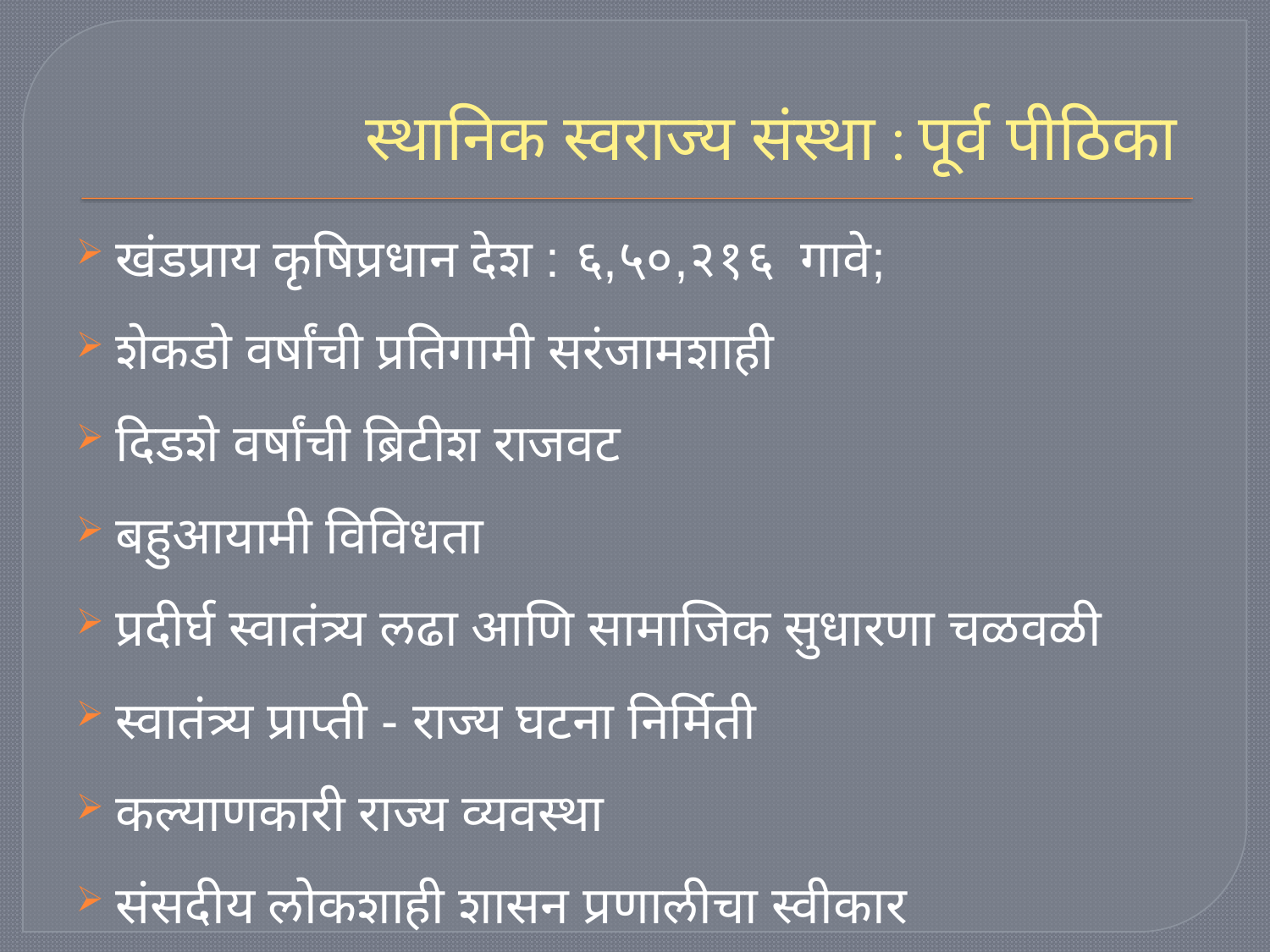

# स्थानिक स्वराज्य संस्था : पूर्व पीठिका

खंडप्राय कृषिप्रधान देश : ६,५०,२१६  गावे;
शेकडो वर्षांची प्रतिगामी सरंजामशाही
दिडशे वर्षांची ब्रिटीश राजवट
बहुआयामी विविधता
प्रदीर्घ स्वातंत्र्य लढा आणि सामाजिक सुधारणा चळवळी
स्वातंत्र्य प्राप्ती - राज्य घटना निर्मिती
कल्याणकारी राज्य व्यवस्था
संसदीय लोकशाही शासन प्रणालीचा स्वीकार